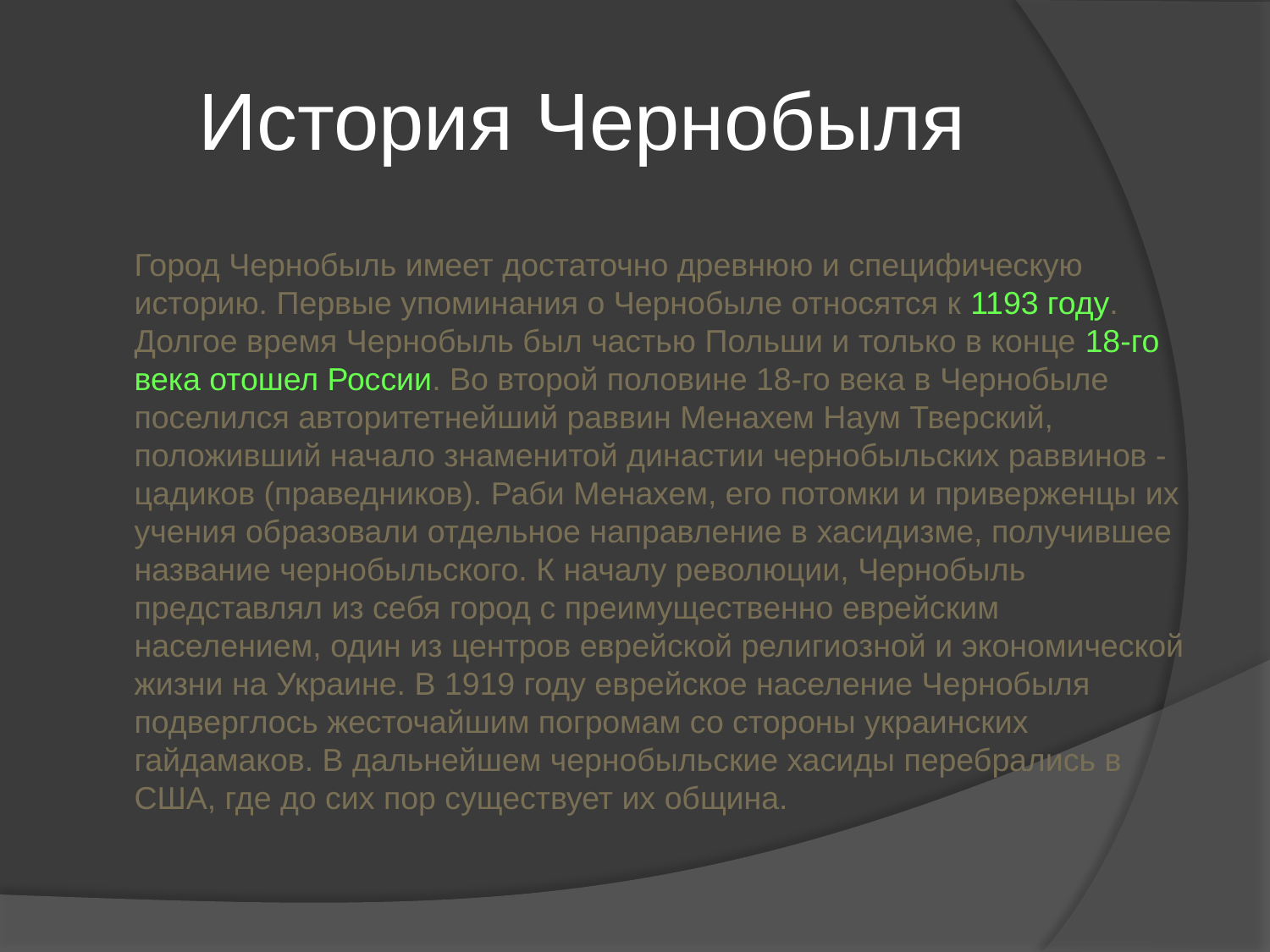

# История Чернобыля
	Город Чернобыль имеет достаточно древнюю и специфическую историю. Первые упоминания о Чернобыле относятся к 1193 году. Долгое время Чернобыль был частью Польши и только в конце 18-го века отошел России. Во второй половине 18-го века в Чернобыле поселился авторитетнейший раввин Менахем Наум Тверский, положивший начало знаменитой династии чернобыльских раввинов - цадиков (праведников). Раби Менахем, его потомки и приверженцы их учения образовали отдельное направление в хасидизме, получившее название чернобыльского. К началу революции, Чернобыль представлял из себя город с преимущественно еврейским населением, один из центров еврейской религиозной и экономической жизни на Украине. В 1919 году еврейское население Чернобыля подверглось жесточайшим погромам со стороны украинских гайдамаков. В дальнейшем чернобыльские хасиды перебрались в США, где до сих пор существует их община.